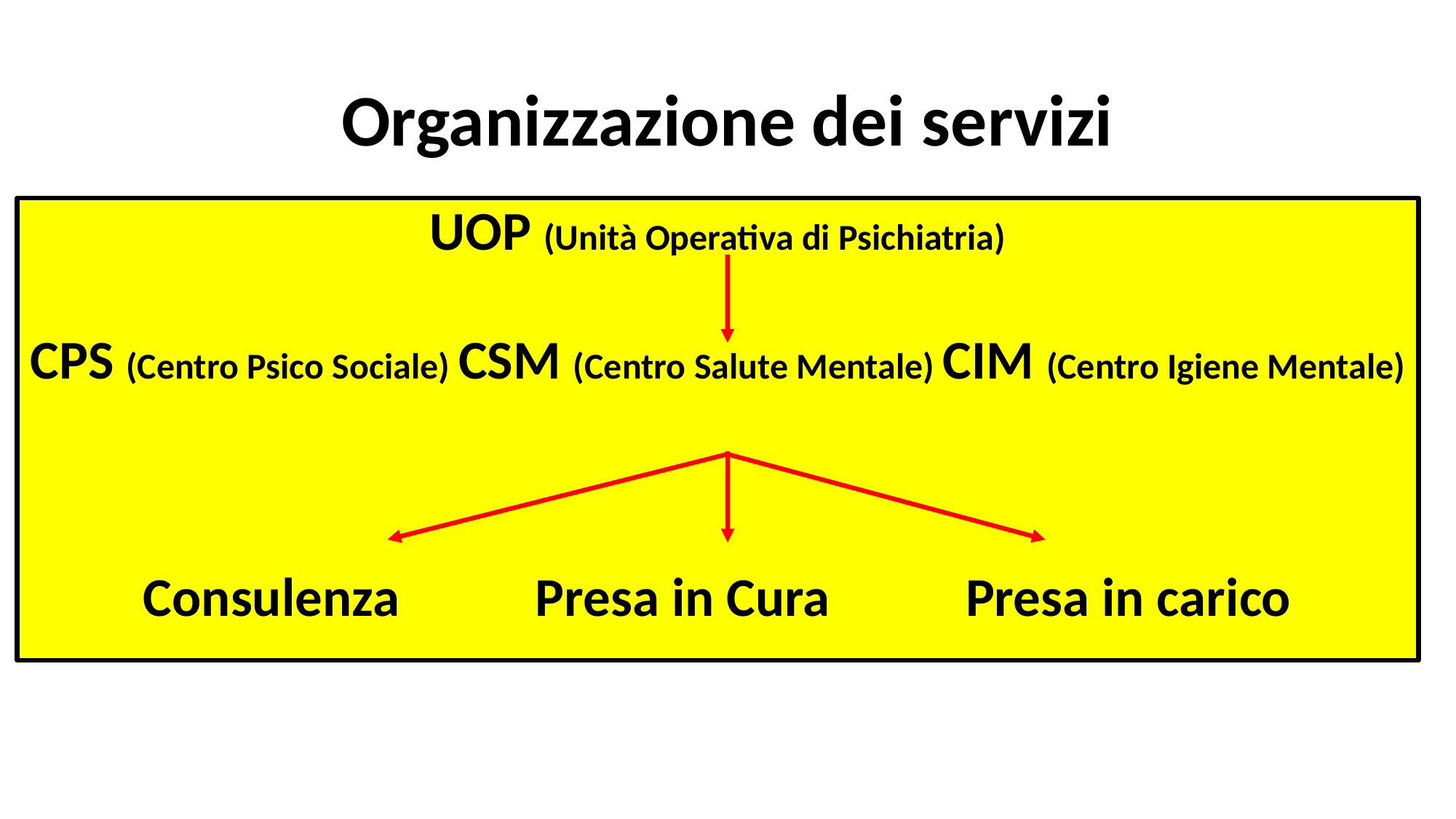

Organizzazione dei servizi
UOP (Unità Operativa di Psichiatria)

CPS (Centro Psico Sociale) CSM (Centro Salute Mentale) CIM (Centro Igiene Mentale)

Consulenza           Presa in Cura           Presa in carico